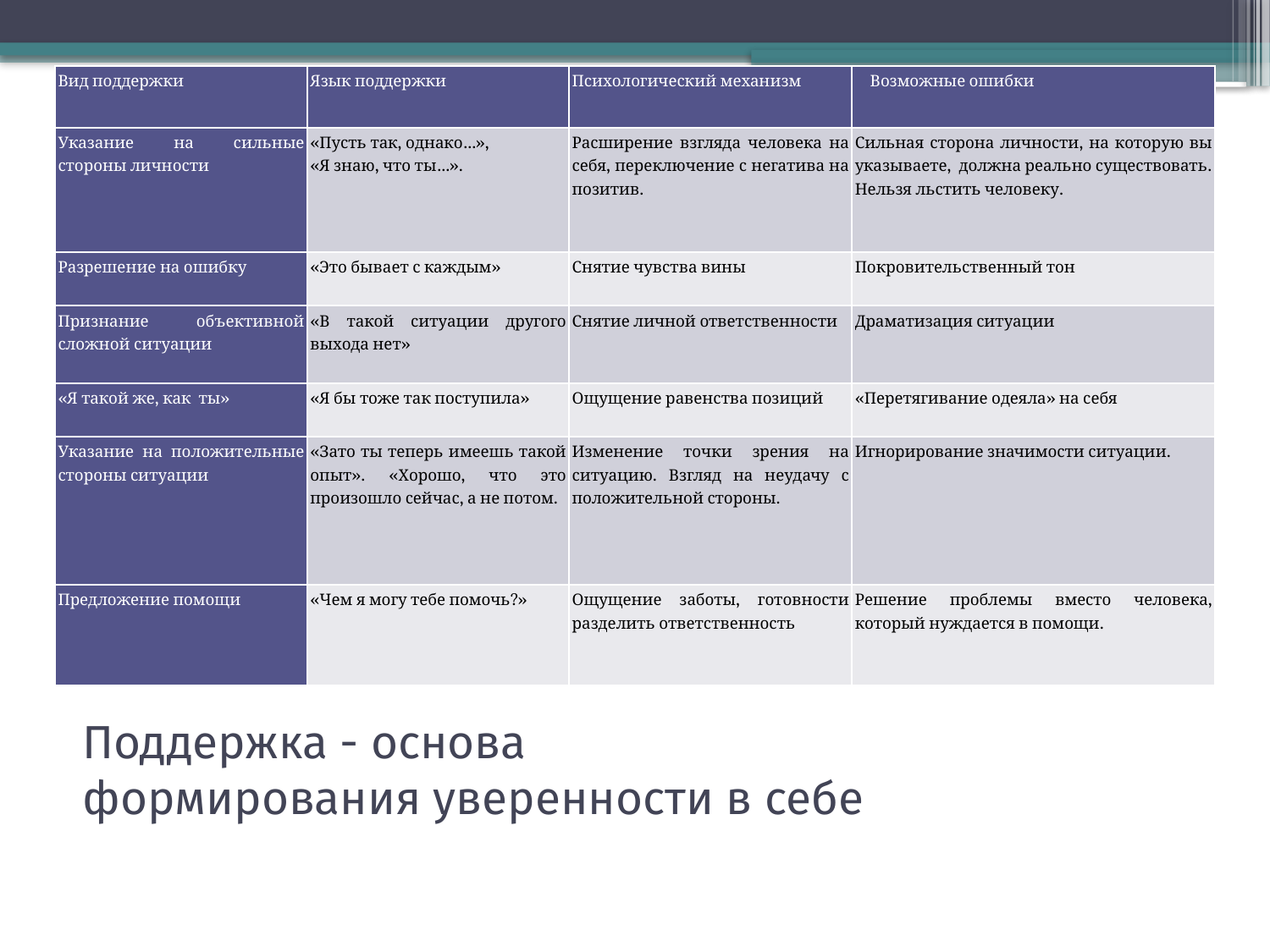

| Вид поддержки | Язык поддержки | Психологический механизм | Возможные ошибки |
| --- | --- | --- | --- |
| Указание на сильные стороны личности | «Пусть так, однако…», «Я знаю, что ты…». | Расширение взгляда человека на себя, переключение с негатива на позитив. | Сильная сторона личности, на которую вы указываете, должна реально существовать. Нельзя льстить человеку. |
| Разрешение на ошибку | «Это бывает с каждым» | Снятие чувства вины | Покровительственный тон |
| Признание объективной сложной ситуации | «В такой ситуации другого выхода нет» | Снятие личной ответственности | Драматизация ситуации |
| «Я такой же, как ты» | «Я бы тоже так поступила» | Ощущение равенства позиций | «Перетягивание одеяла» на себя |
| Указание на положительные стороны ситуации | «Зато ты теперь имеешь такой опыт». «Хорошо, что это произошло сейчас, а не потом. | Изменение точки зрения на ситуацию. Взгляд на неудачу с положительной стороны. | Игнорирование значимости ситуации. |
| Предложение помощи | «Чем я могу тебе помочь?» | Ощущение заботы, готовности разделить ответственность | Решение проблемы вместо человека, который нуждается в помощи. |
# Поддержка - основа формирования уверенности в себе